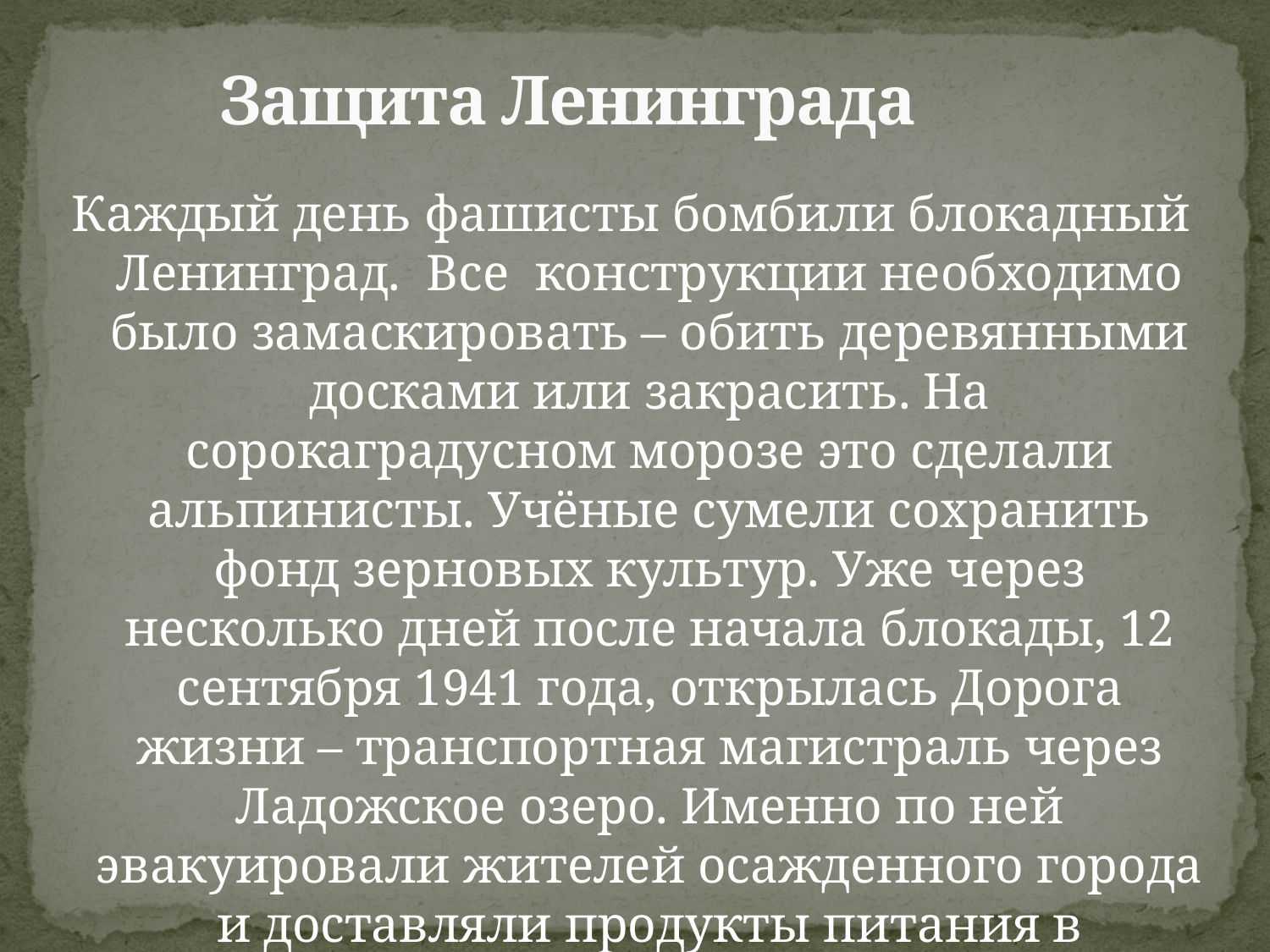

# Защита Ленинграда
Каждый день фашисты бомбили блокадный Ленинград.  Все  конструкции необходимо было замаскировать – обить деревянными досками или закрасить. На сорокаградусном морозе это сделали альпинисты. Учёные сумели сохранить фонд зерновых культур. Уже через несколько дней после начала блокады, 12 сентября 1941 года, открылась Дорога жизни – транспортная магистраль через Ладожское озеро. Именно по ней эвакуировали жителей осажденного города и доставляли продукты питания в Ленинград.